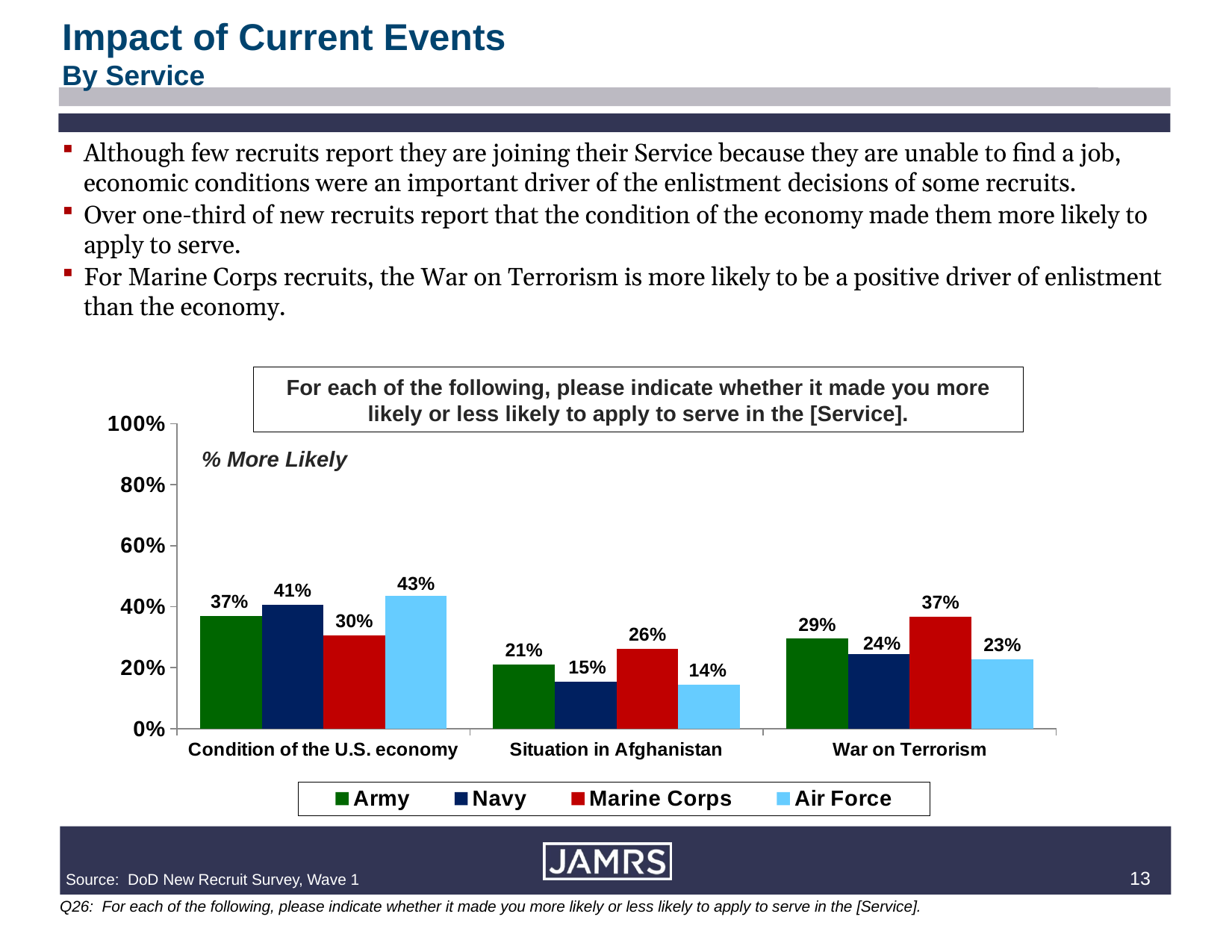

Impact of Current Events
By Service

Although few recruits report they are joining their Service because they are unable to find a job, economic conditions were an important driver of the enlistment decisions of some recruits.
Over one-third of new recruits report that the condition of the economy made them more likely to apply to serve.
For Marine Corps recruits, the War on Terrorism is more likely to be a positive driver of enlistment than the economy.

### Chart

| Category | Army | Navy | Marine Corps | Air Force |
|---|---|---|---|---|
| Condition of the U.S. economy | 0.3684836 | 0.4053721 | 0.3049997 | 0.4346055 |
| Situation in Afghanistan | 0.2107025 | 0.1534842 | 0.2605666 | 0.1432928 |
| War on Terrorism | 0.2946098 | 0.2443768 | 0.3677153 | 0.2264987 |
For each of the following, please indicate whether it made you more likely or less likely to apply to serve in the [Service].
% More Likely
13
Source:  DoD New Recruit Survey, Wave 1
	Q26:  For each of the following, please indicate whether it made you more likely or less likely to apply to serve in the [Service].